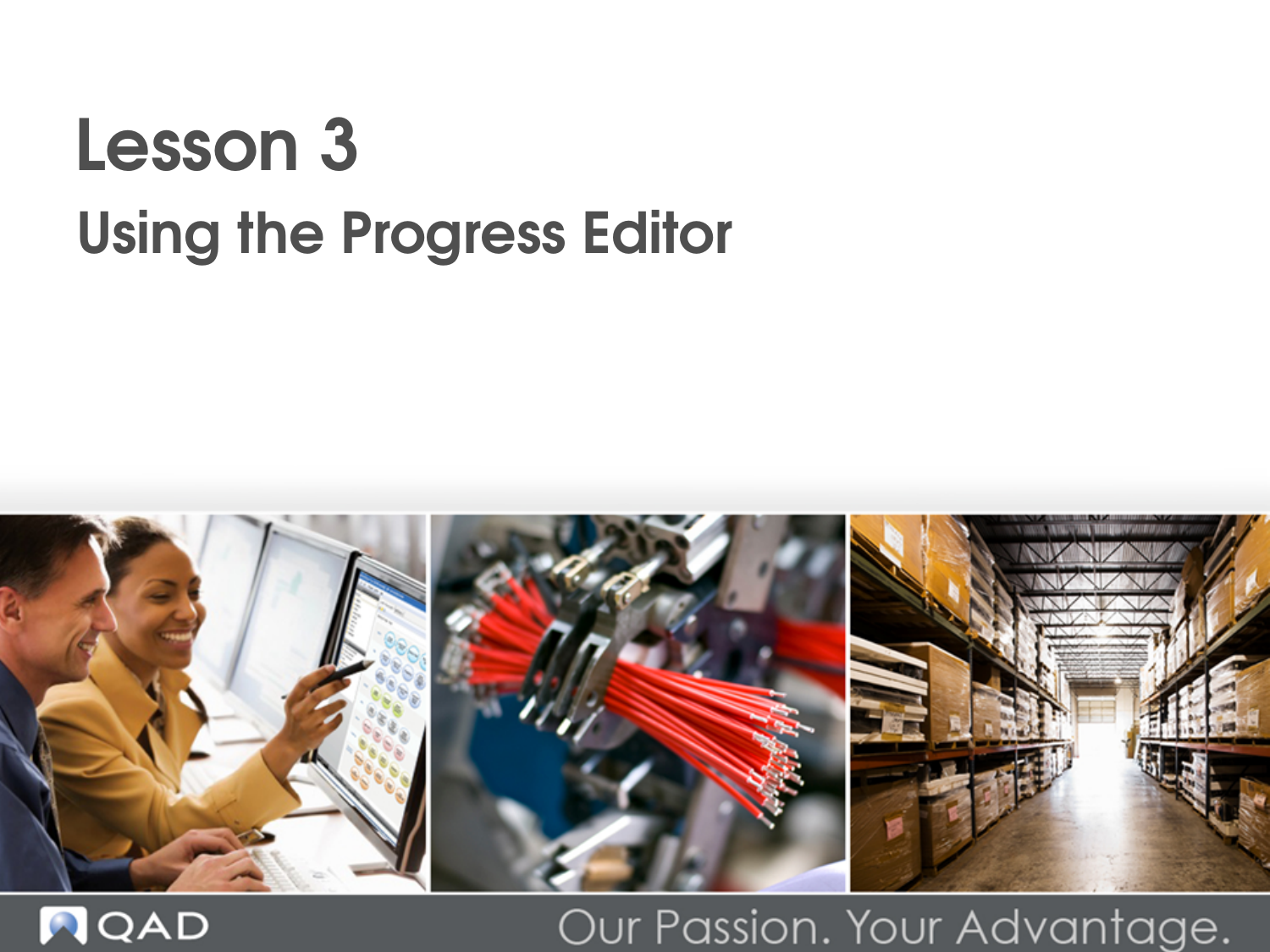

Lesson 3
# Using the Progress Editor